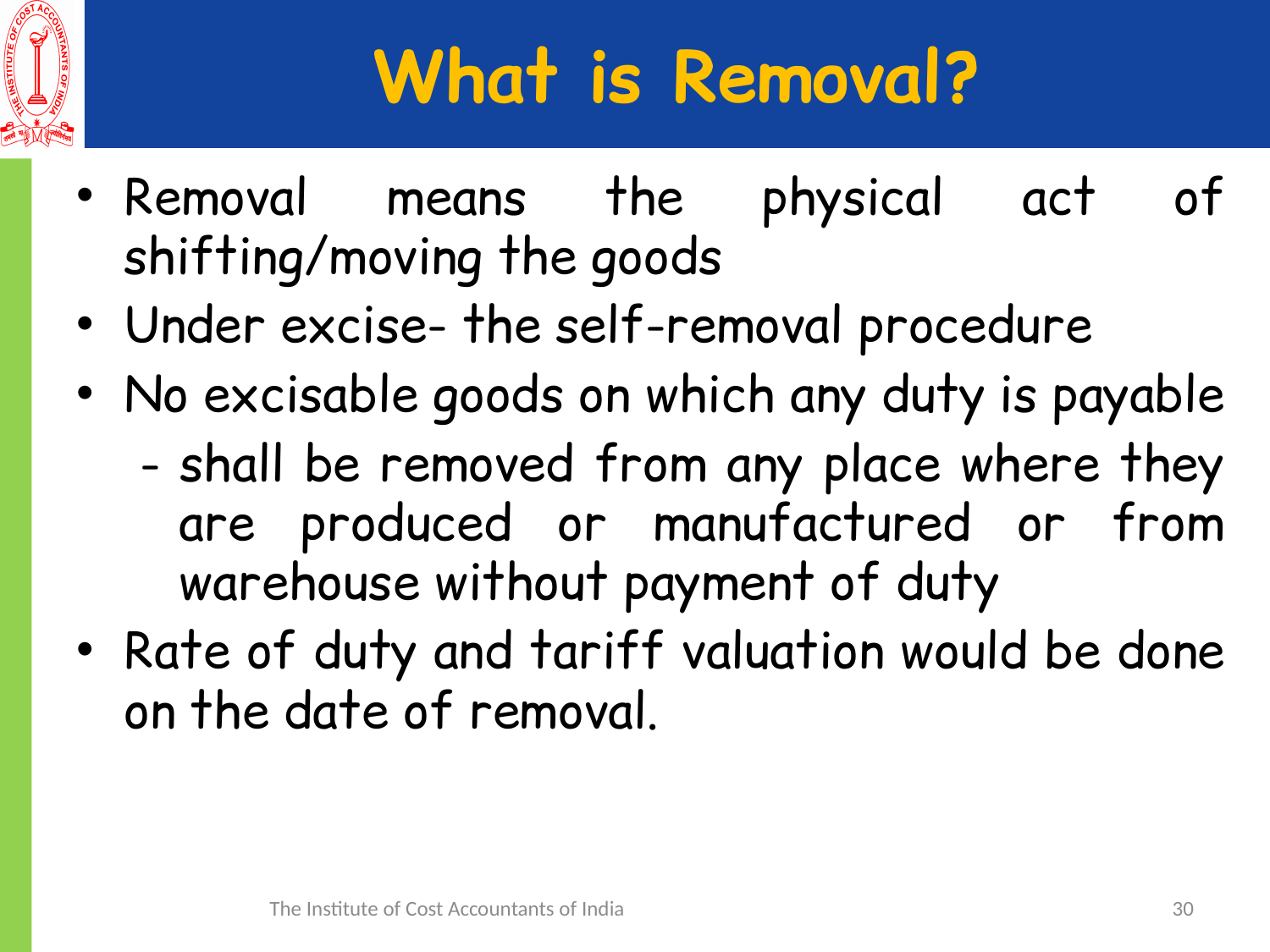

# What is Removal?
Removal means the physical act of shifting/moving the goods
Under excise- the self-removal procedure
No excisable goods on which any duty is payable
- shall be removed from any place where they are produced or manufactured or from warehouse without payment of duty
Rate of duty and tariff valuation would be done on the date of removal.
The Institute of Cost Accountants of India
30